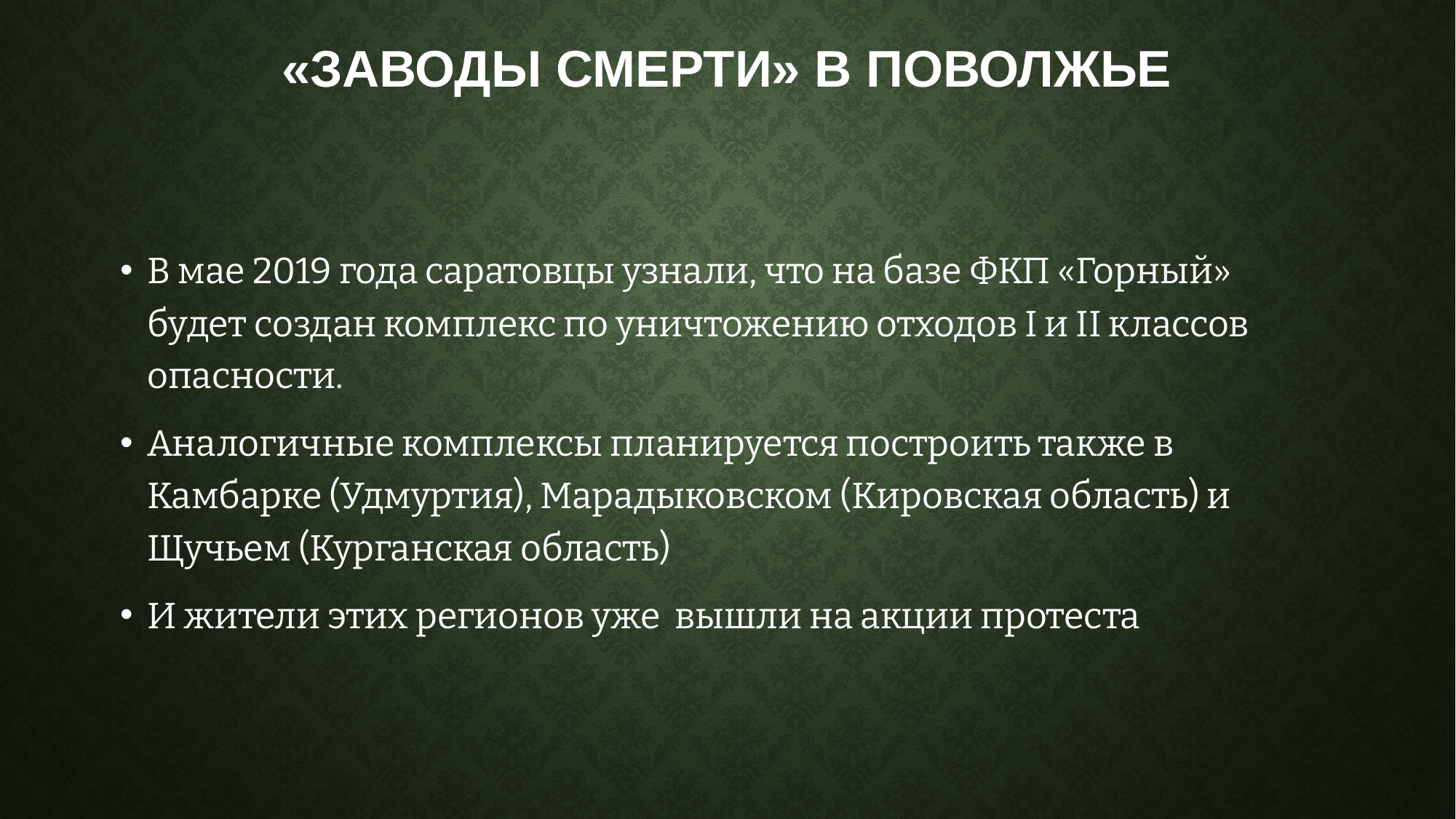

# «Заводы смерти» в Поволжье
В мае 2019 года саратовцы узнали, что на базе ФКП «Горный» будет создан комплекс по уничтожению отходов I и II классов опасности.
Аналогичные комплексы планируется построить также в Камбарке (Удмуртия), Марадыковском (Кировская область) и Щучьем (Курганская область)
И жители этих регионов уже  вышли на акции протеста